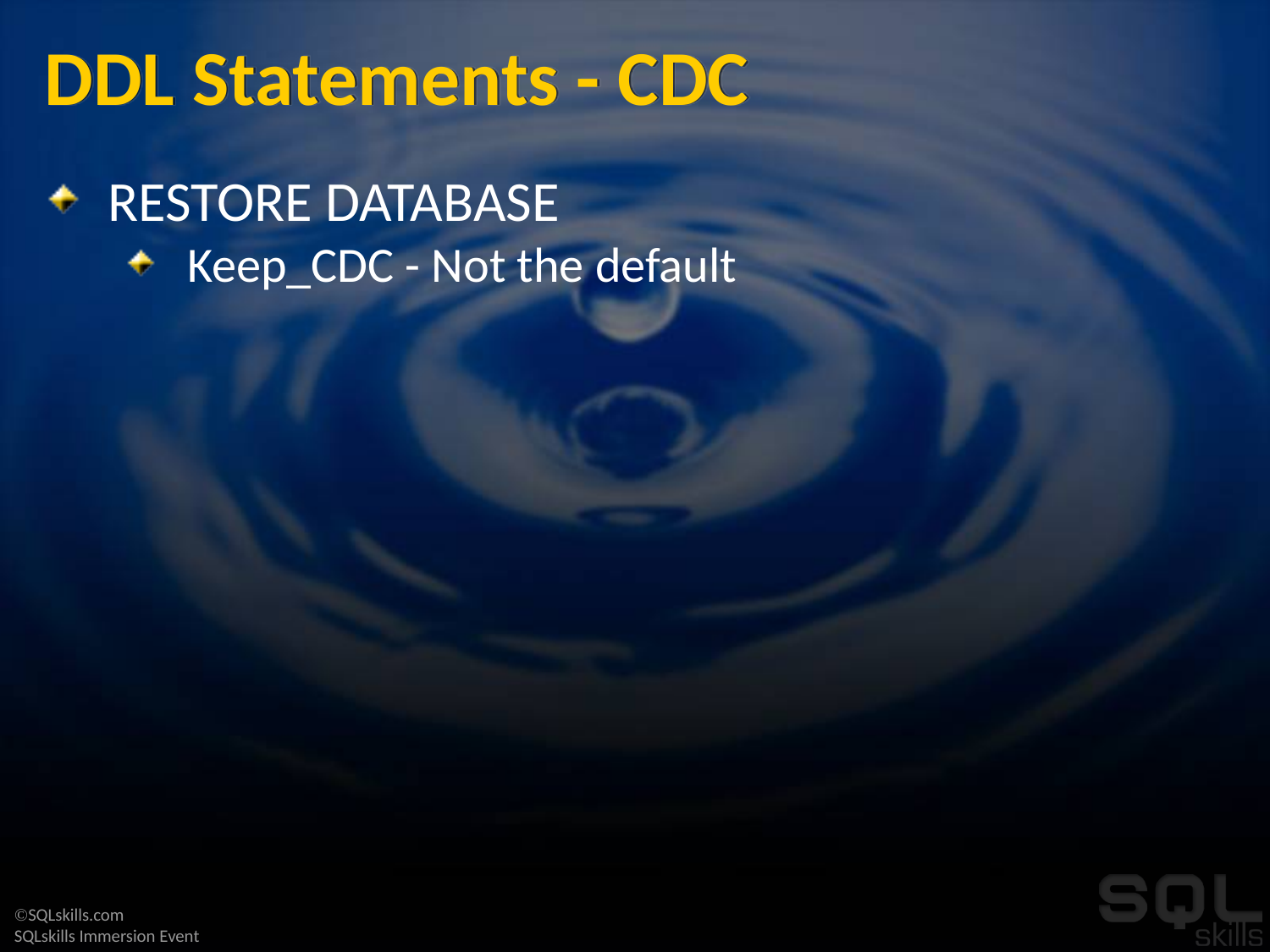

# DDL Statements - CDC
RESTORE DATABASE
Keep_CDC - Not the default